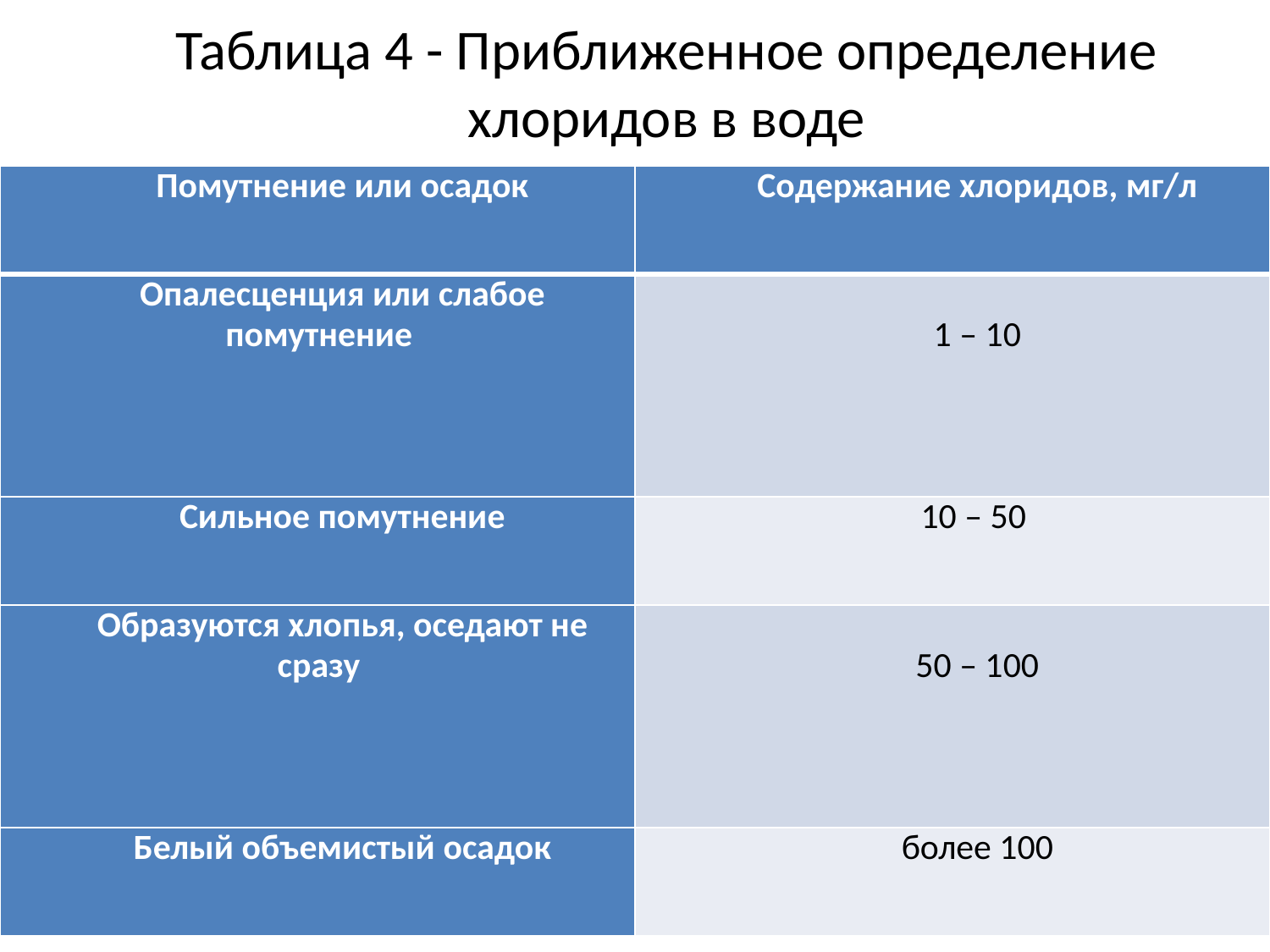

# Таблица 4 - Приближенное определение хлоридов в воде
| Помутнение или осадок | Содержание хлоридов, мг/л |
| --- | --- |
| Опалесценция или слабое помутнение | 1 – 10 |
| Сильное помутнение | 10 – 50 |
| Образуются хлопья, оседают не сразу | 50 – 100 |
| Белый объемистый осадок | более 100 |